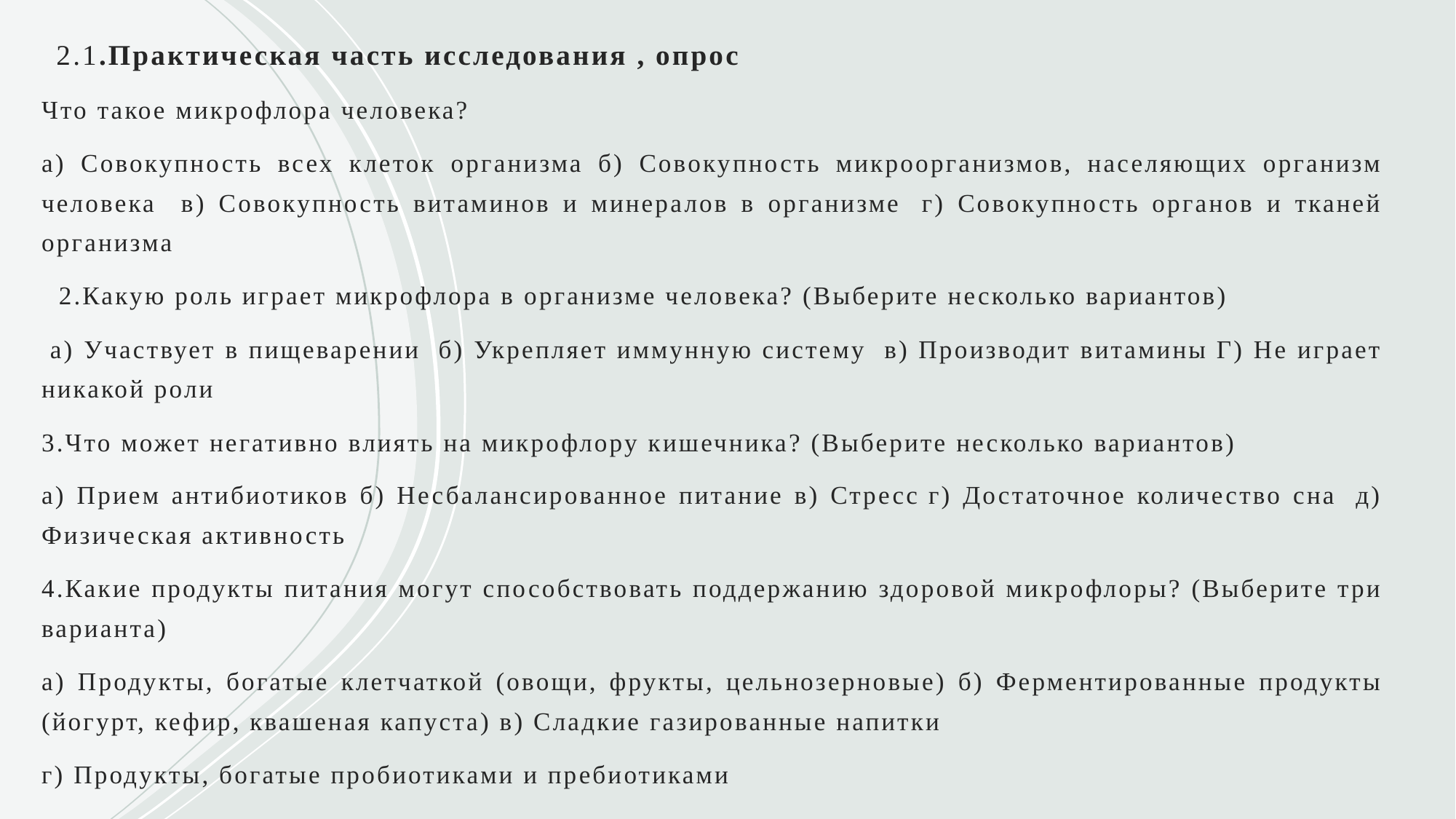

2.1.Практическая часть исследования , опрос
Что такое микрофлора человека?
а) Совокупность всех клеток организма б) Совокупность микроорганизмов, населяющих организм человека  в) Совокупность витаминов и минералов в организме  г) Совокупность органов и тканей организма
  2.Какую роль играет микрофлора в организме человека? (Выберите несколько вариантов)
 а) Участвует в пищеварении  б) Укрепляет иммунную систему  в) Производит витамины Г) Не играет никакой роли
3.Что может негативно влиять на микрофлору кишечника? (Выберите несколько вариантов)
а) Прием антибиотиков б) Несбалансированное питание в) Стресс г) Достаточное количество сна  д) Физическая активность
4.Какие продукты питания могут способствовать поддержанию здоровой микрофлоры? (Выберите три варианта)
а) Продукты, богатые клетчаткой (овощи, фрукты, цельнозерновые) б) Ферментированные продукты (йогурт, кефир, квашеная капуста) в) Сладкие газированные напитки
г) Продукты, богатые пробиотиками и пребиотиками

#